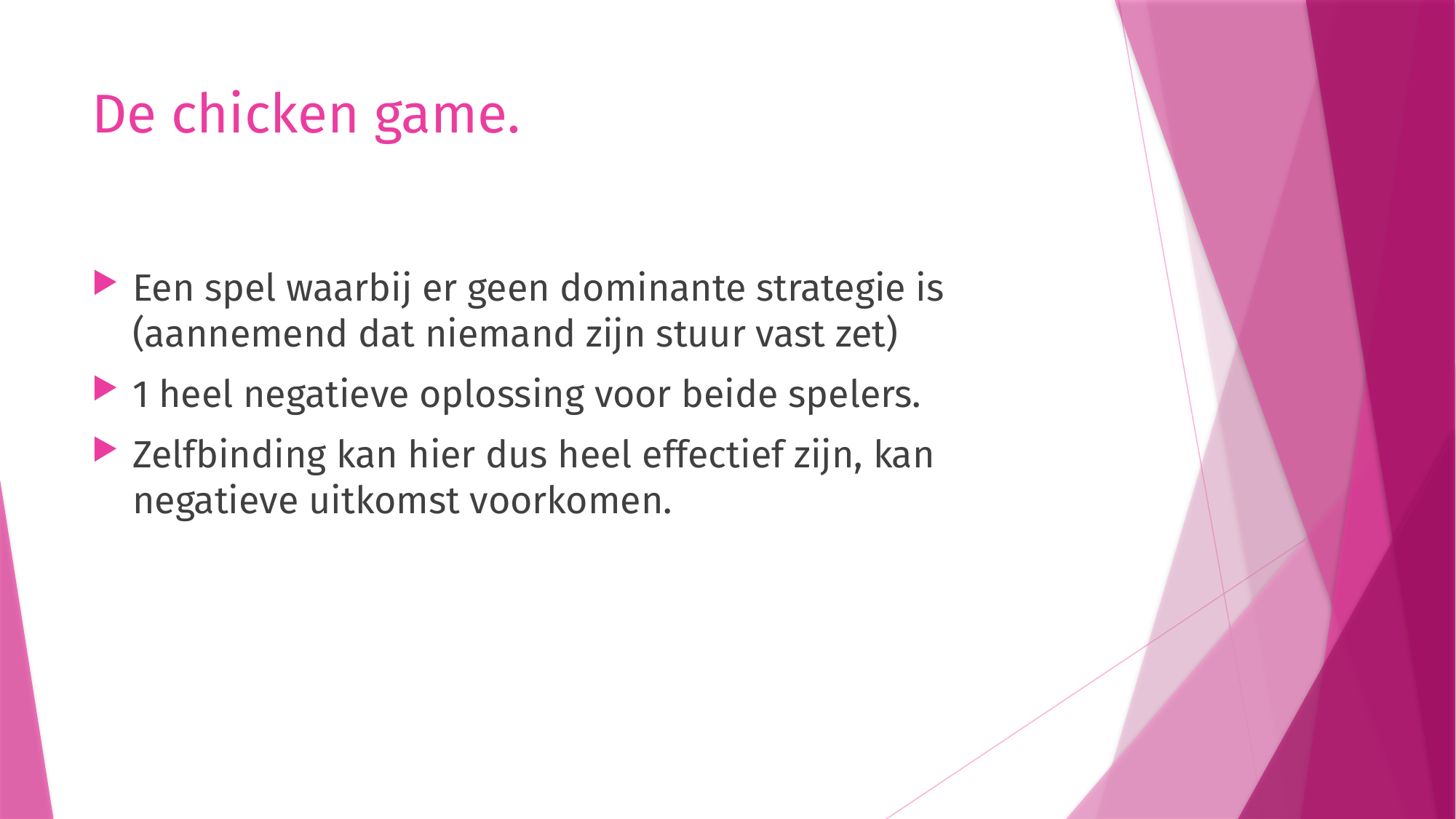

# De chicken game.
Een spel waarbij er geen dominante strategie is (aannemend dat niemand zijn stuur vast zet)
1 heel negatieve oplossing voor beide spelers.
Zelfbinding kan hier dus heel effectief zijn, kan negatieve uitkomst voorkomen.